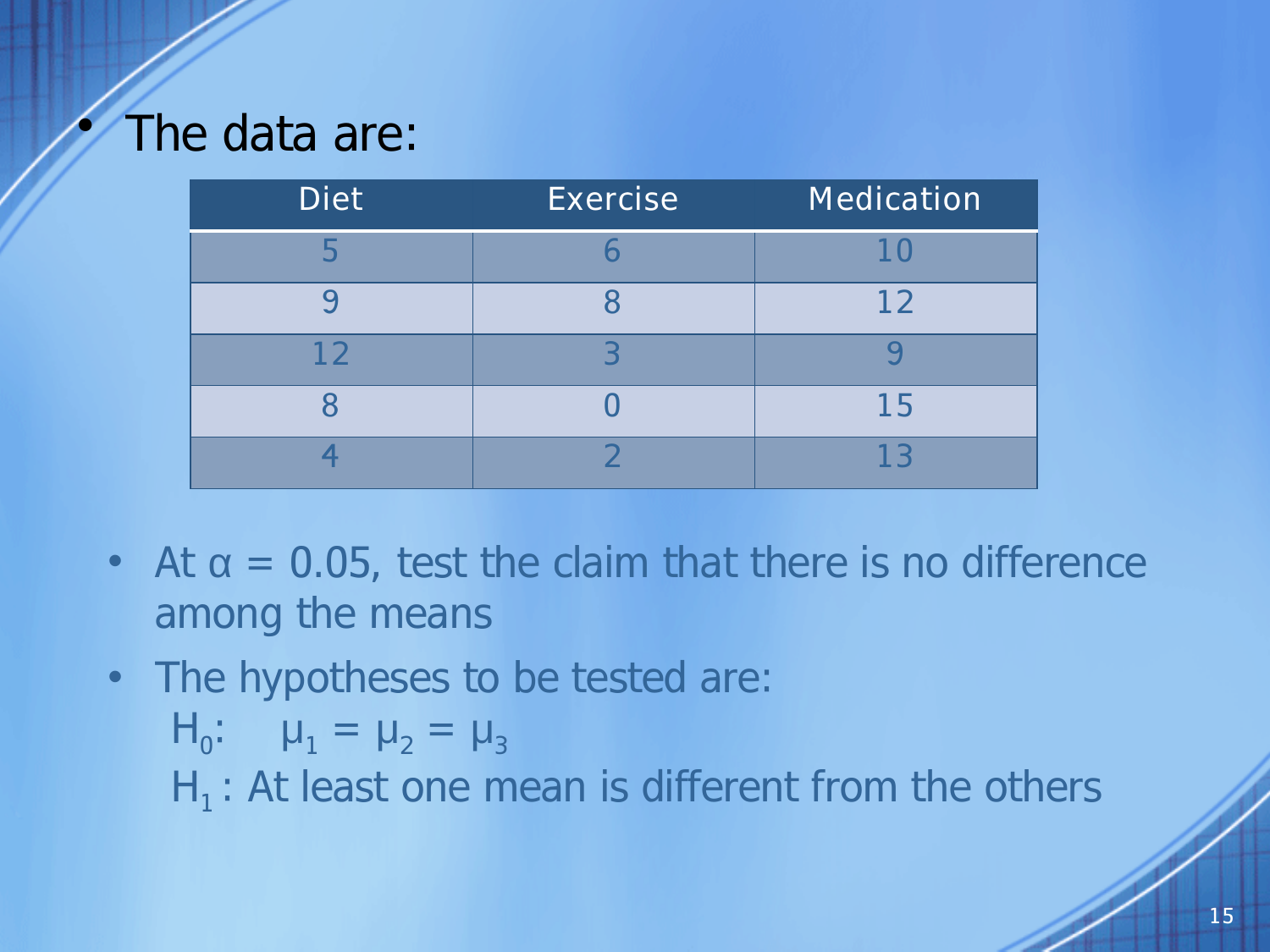

The data are:

| Diet | Exercise | Medication |
| --- | --- | --- |
| 5 | 6 | 10 |
| 9 | 8 | 12 |
| 12 | 3 | 9 |
| 8 | 0 | 15 |
| 4 | 2 | 13 |
At α = 0.05, test the claim that there is no difference among the means
The hypotheses to be tested are:
H0:    μ1 = μ2 = μ3
H1 : At least one mean is different from the others

15